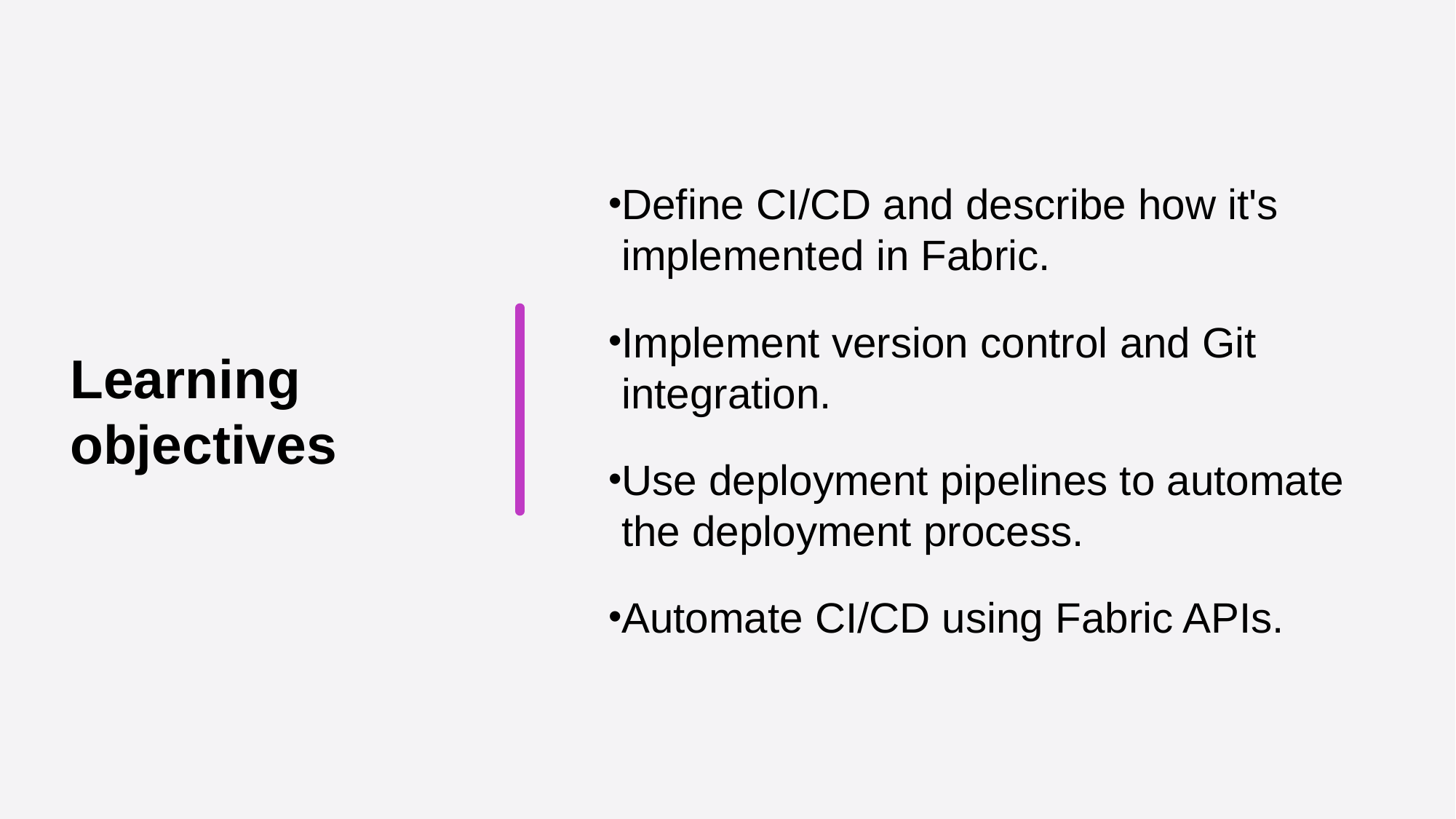

Define CI/CD and describe how it's implemented in Fabric.
Implement version control and Git integration.
Use deployment pipelines to automate the deployment process.
Automate CI/CD using Fabric APIs.
# Learning objectives